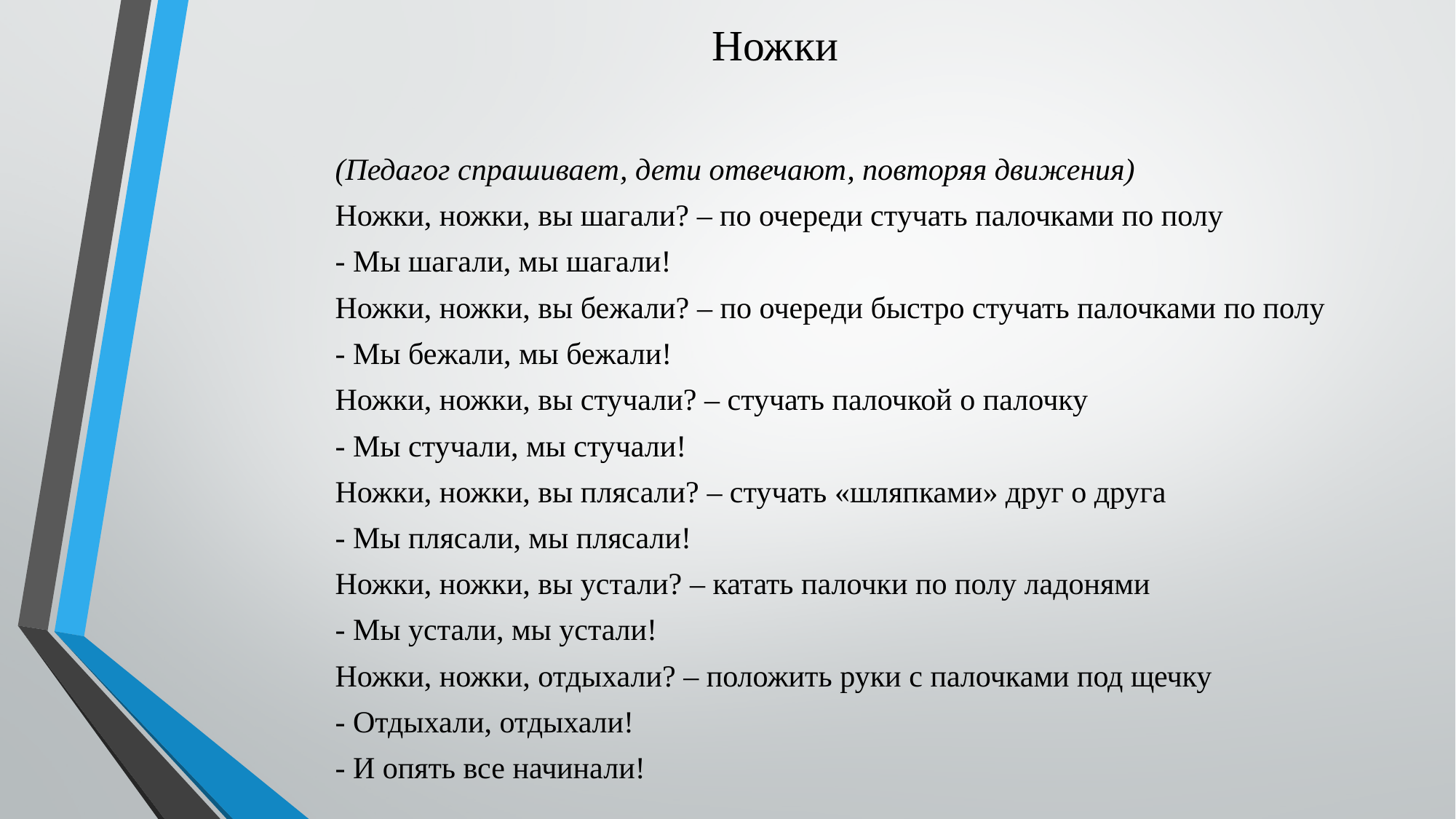

# Ножки
(Педагог спрашивает, дети отвечают, повторяя движения)
Ножки, ножки, вы шагали? – по очереди стучать палочками по полу
- Мы шагали, мы шагали!
Ножки, ножки, вы бежали? – по очереди быстро стучать палочками по полу
- Мы бежали, мы бежали!
Ножки, ножки, вы стучали? – стучать палочкой о палочку
- Мы стучали, мы стучали!
Ножки, ножки, вы плясали? – стучать «шляпками» друг о друга
- Мы плясали, мы плясали!
Ножки, ножки, вы устали? – катать палочки по полу ладонями
- Мы устали, мы устали!
Ножки, ножки, отдыхали? – положить руки с палочками под щечку
- Отдыхали, отдыхали!
- И опять все начинали!